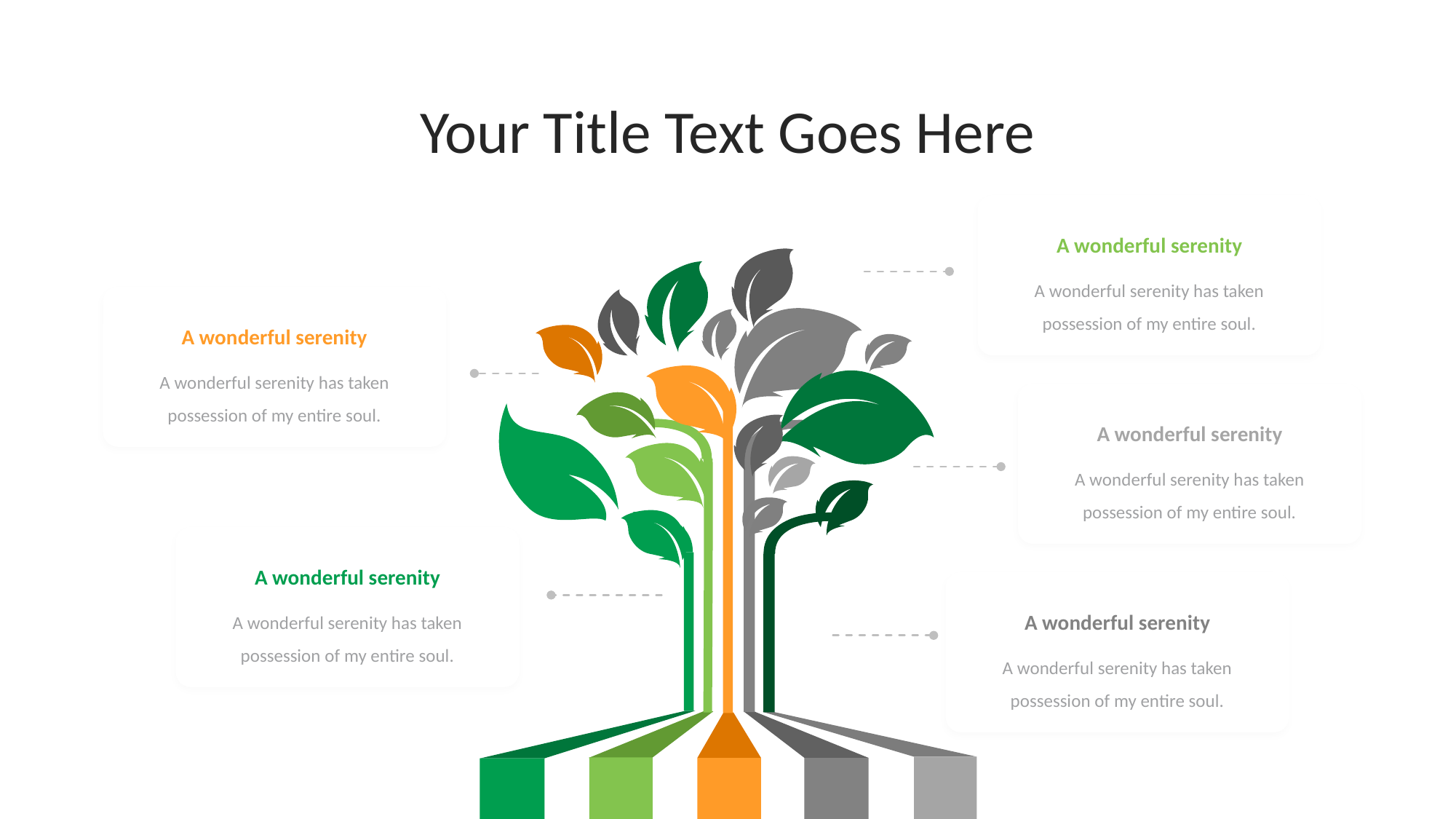

Your Title Text Goes Here

A wonderful serenity
A wonderful serenity has taken possession of my entire soul.

A wonderful serenity
A wonderful serenity has taken possession of my entire soul.

A wonderful serenity
A wonderful serenity has taken possession of my entire soul.

A wonderful serenity
A wonderful serenity has taken possession of my entire soul.

A wonderful serenity
A wonderful serenity has taken possession of my entire soul.